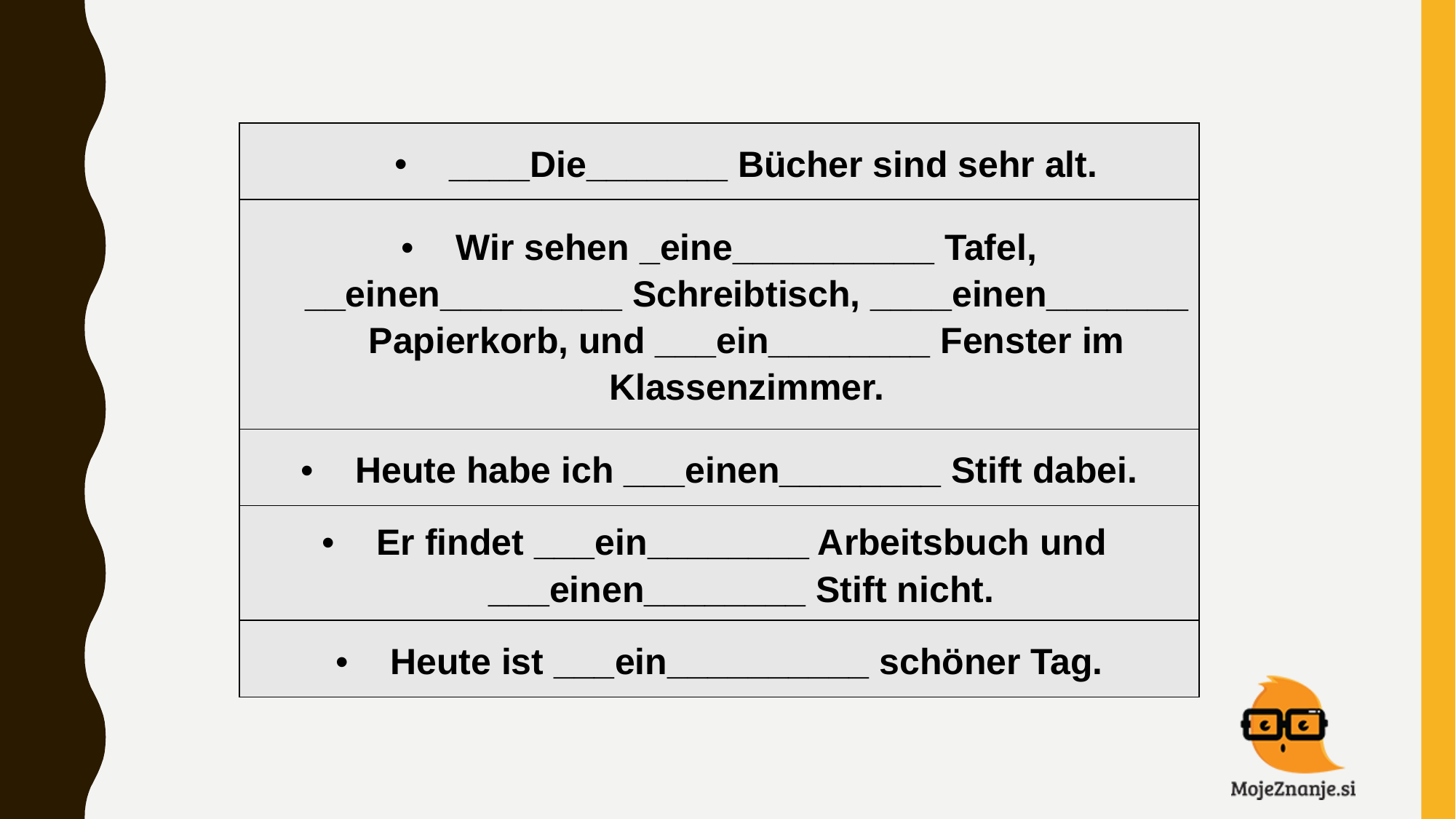

| \_\_\_\_Die\_\_\_\_\_\_\_ Bücher sind sehr alt. |
| --- |
| Wir sehen \_eine\_\_\_\_\_\_\_\_\_\_ Tafel, \_\_einen\_\_\_\_\_\_\_\_\_ Schreibtisch, \_\_\_\_einen\_\_\_\_\_\_\_ Papierkorb, und \_\_\_ein\_\_\_\_\_\_\_\_ Fenster im Klassenzimmer. |
| Heute habe ich \_\_\_einen\_\_\_\_\_\_\_\_ Stift dabei. |
| Er findet \_\_\_ein\_\_\_\_\_\_\_\_ Arbeitsbuch und \_\_\_einen\_\_\_\_\_\_\_\_ Stift nicht. |
| Heute ist \_\_\_ein\_\_\_\_\_\_\_\_\_\_ schöner Tag. |